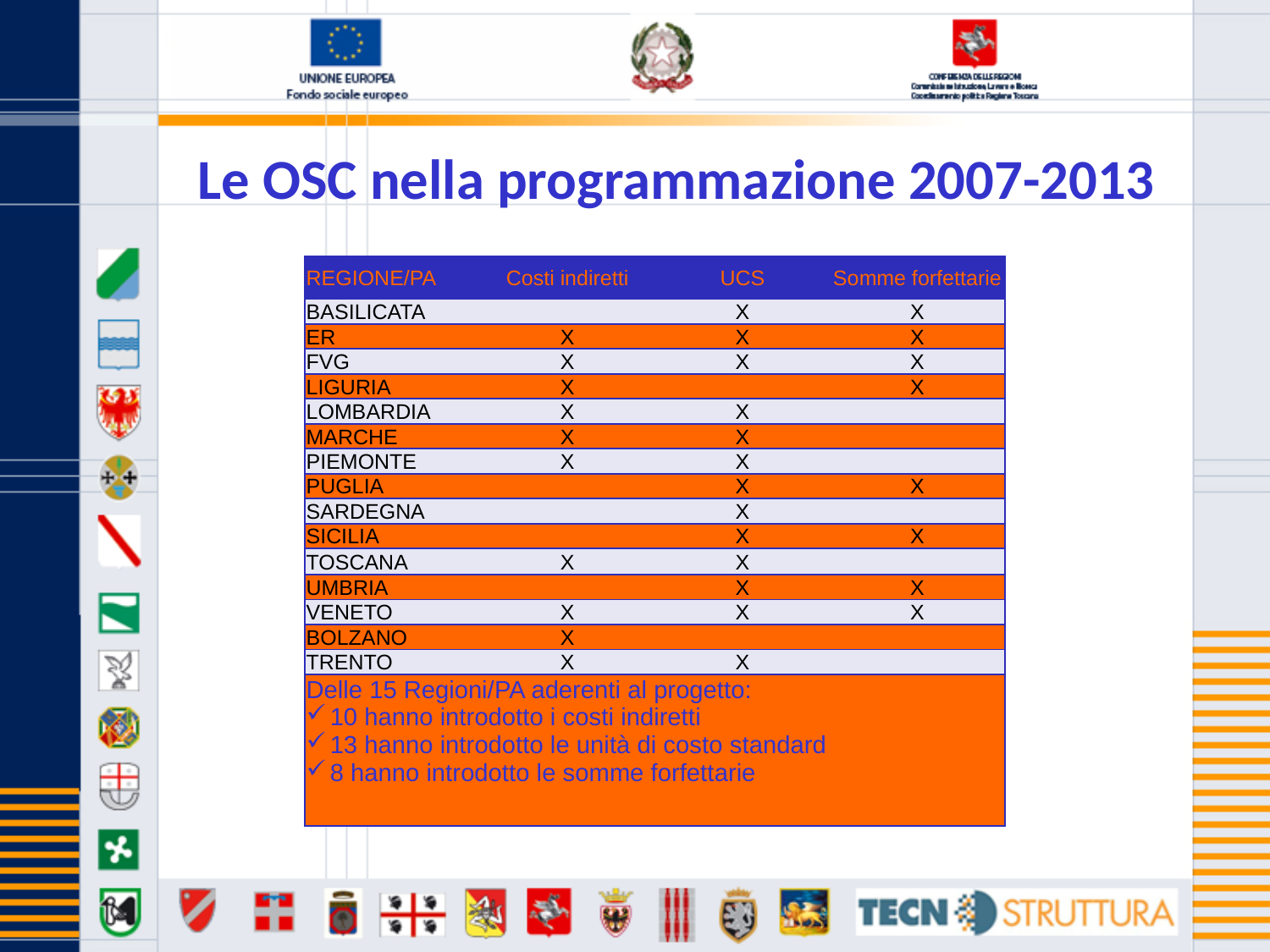

Le OSC nella programmazione 2007-2013
#
| REGIONE/PA | Costi indiretti | UCS | Somme forfettarie |
| --- | --- | --- | --- |
| BASILICATA |  | X | X |
| ER | X | X | X |
| FVG | X | X | X |
| LIGURIA | X |  | X |
| LOMBARDIA | X | X |  |
| MARCHE | X | X |  |
| PIEMONTE | X | X |  |
| PUGLIA |  | X | X |
| SARDEGNA |  | X |  |
| SICILIA |  | X | X |
| TOSCANA | X | X |  |
| UMBRIA |  | X | X |
| VENETO | X | X | X |
| BOLZANO | X |  |  |
| TRENTO | X | X |  |
| Delle 15 Regioni/PA aderenti al progetto: 10 hanno introdotto i costi indiretti 13 hanno introdotto le unità di costo standard 8 hanno introdotto le somme forfettarie |  |  |  |